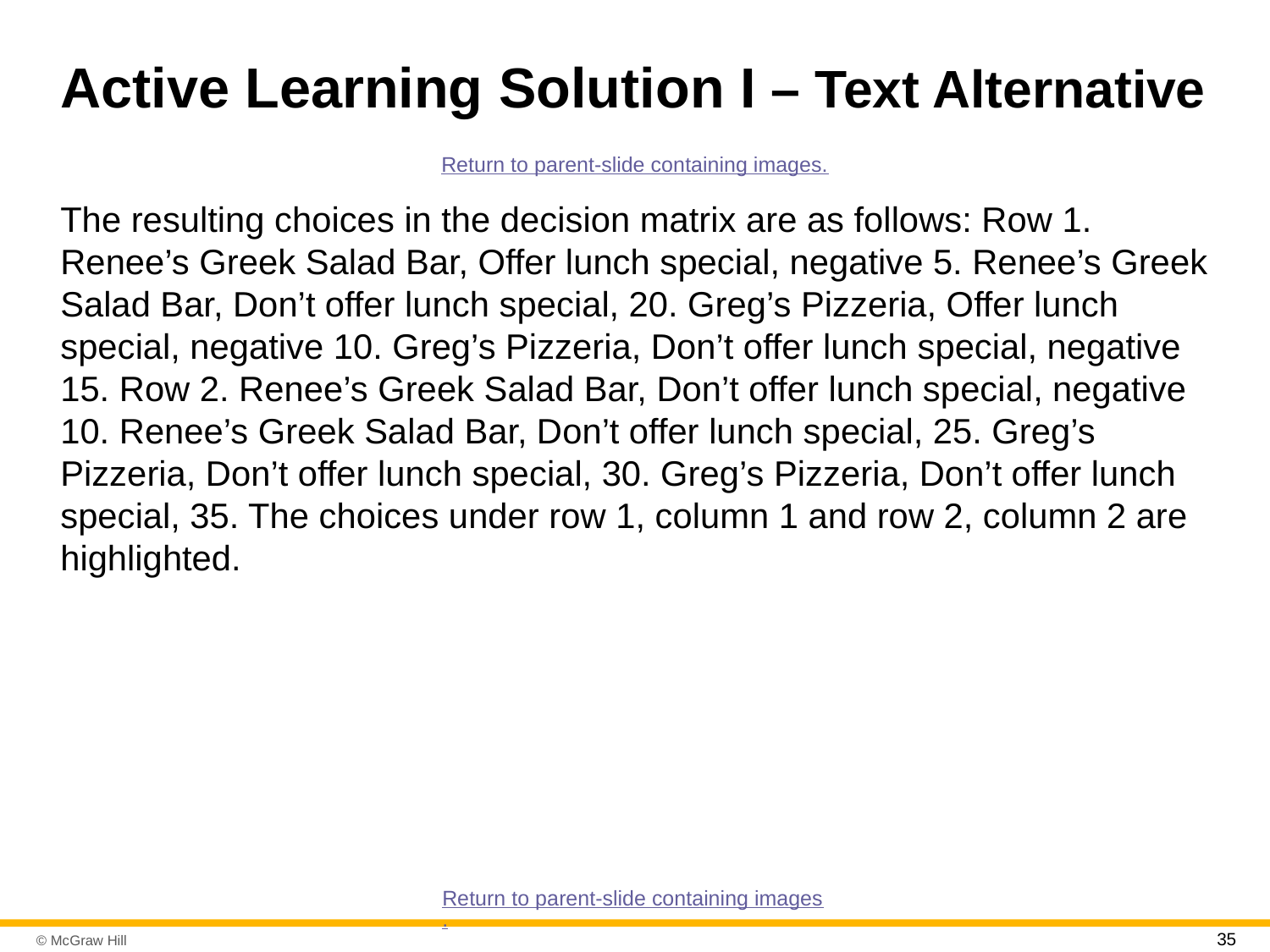

# Active Learning Solution I – Text Alternative
Return to parent-slide containing images.
The resulting choices in the decision matrix are as follows: Row 1. Renee’s Greek Salad Bar, Offer lunch special, negative 5. Renee’s Greek Salad Bar, Don’t offer lunch special, 20. Greg’s Pizzeria, Offer lunch special, negative 10. Greg’s Pizzeria, Don’t offer lunch special, negative 15. Row 2. Renee’s Greek Salad Bar, Don’t offer lunch special, negative 10. Renee’s Greek Salad Bar, Don’t offer lunch special, 25. Greg’s Pizzeria, Don’t offer lunch special, 30. Greg’s Pizzeria, Don’t offer lunch special, 35. The choices under row 1, column 1 and row 2, column 2 are highlighted.
Return to parent-slide containing images.